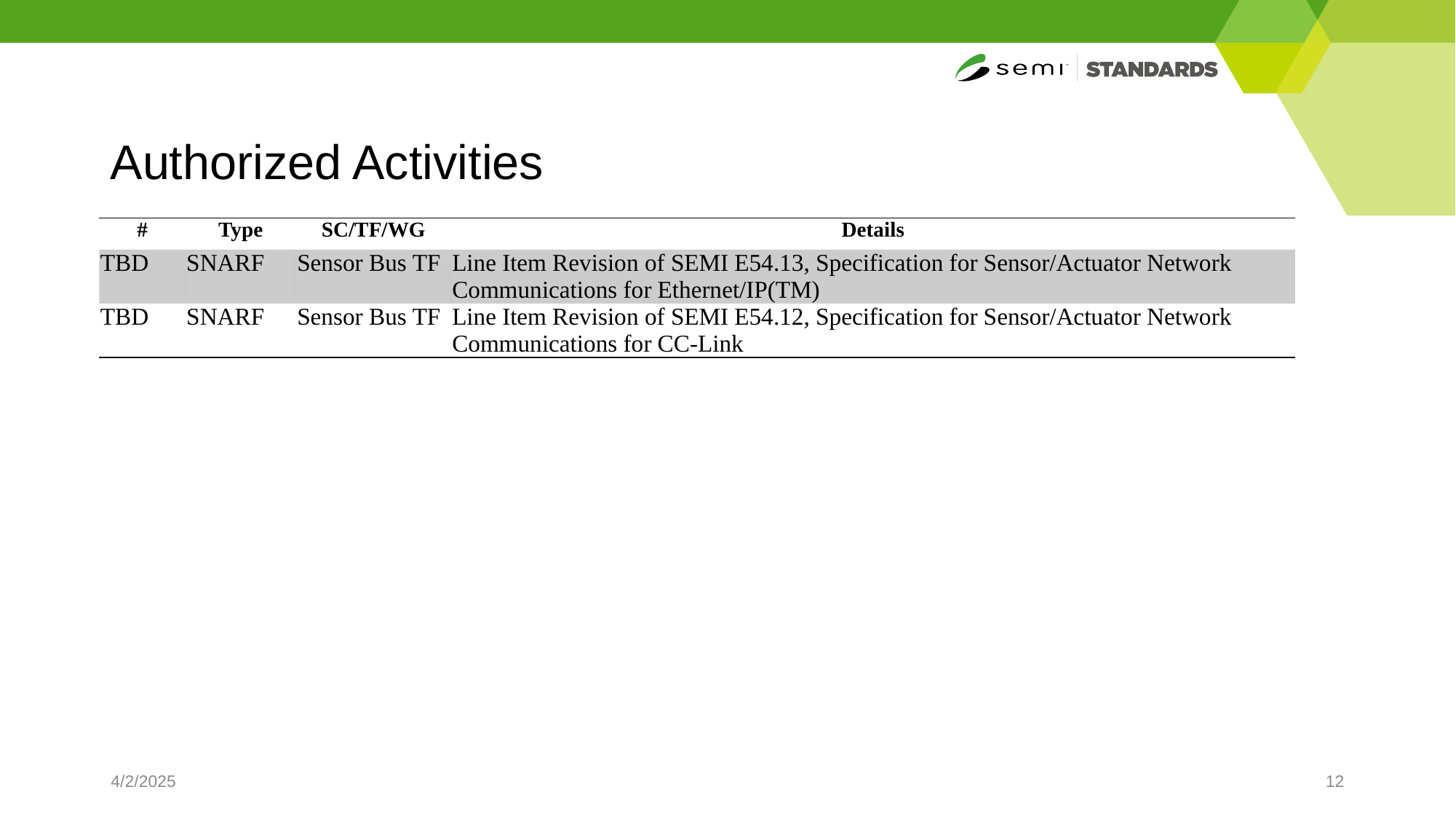

# Authorized Activities
| # | Type | SC/TF/WG | Details |
| --- | --- | --- | --- |
| TBD | SNARF | Sensor Bus TF | Line Item Revision of SEMI E54.13, Specification for Sensor/Actuator Network Communications for Ethernet/IP(TM) |
| TBD | SNARF | Sensor Bus TF | Line Item Revision of SEMI E54.12, Specification for Sensor/Actuator Network Communications for CC-Link |
4/2/2025
12